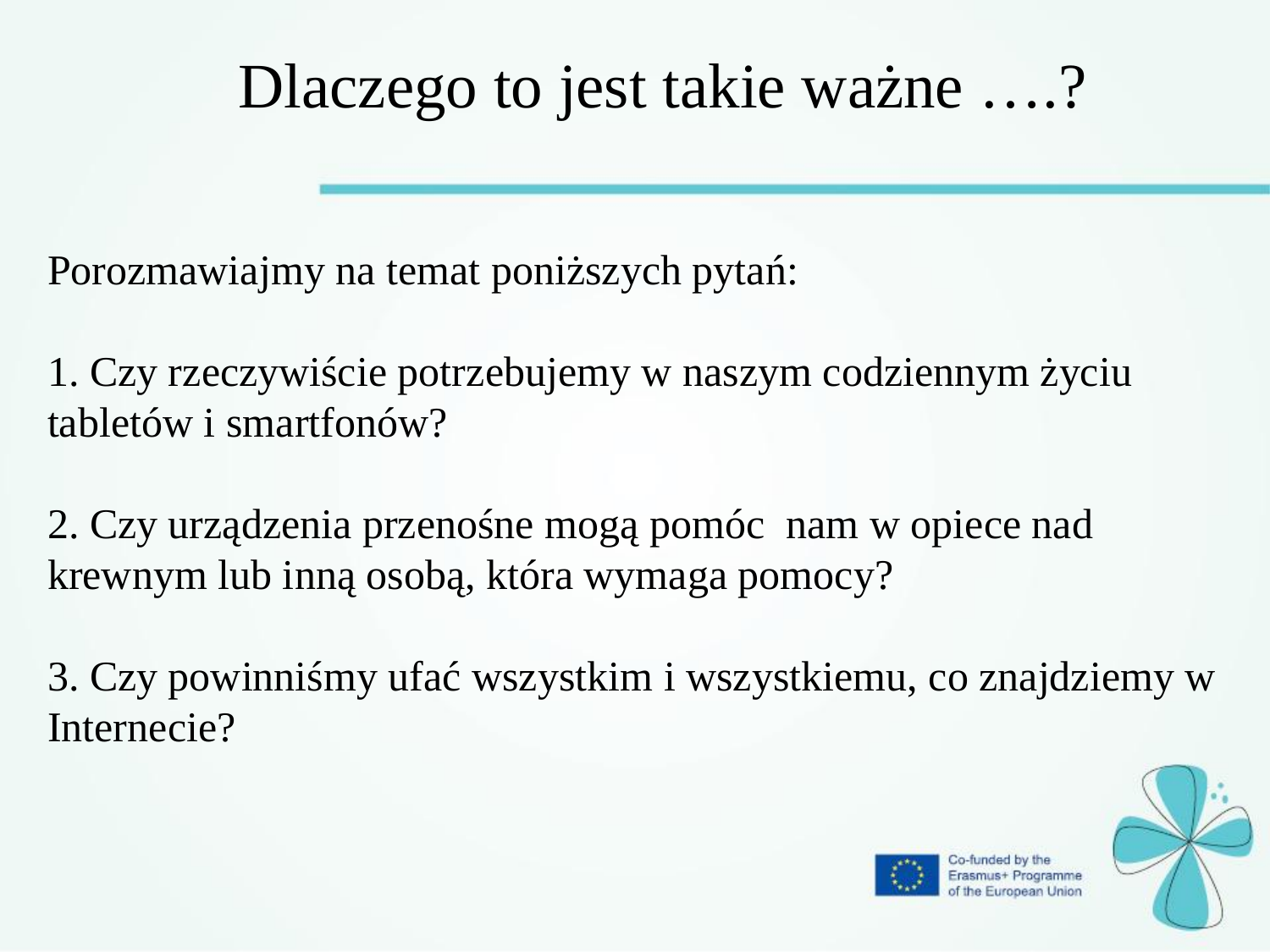

Dlaczego to jest takie ważne ….?
Porozmawiajmy na temat poniższych pytań:

1. Czy rzeczywiście potrzebujemy w naszym codziennym życiu tabletów i smartfonów?

2. Czy urządzenia przenośne mogą pomóc  nam w opiece nad krewnym lub inną osobą, która wymaga pomocy?

3. Czy powinniśmy ufać wszystkim i wszystkiemu, co znajdziemy w Internecie?